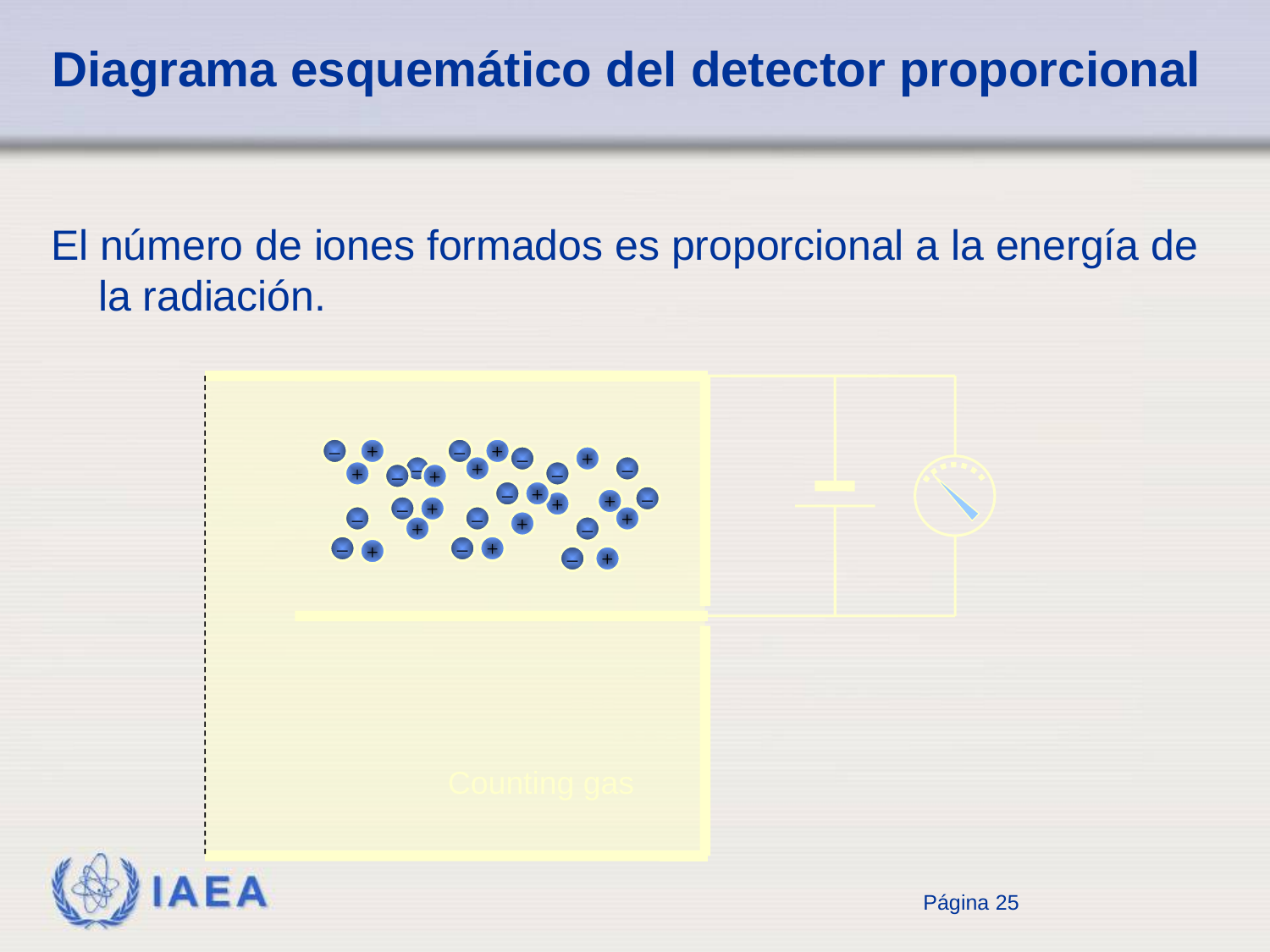

# Diagrama esquemático del detector proporcional
El número de iones formados es proporcional a la energía de la radiación.

–
+
–
+
–
+
–
+
–

+
–
–
+

–
+
–

+
+
–
+
–
–
+

+
+
–
–
–
+

+
–
+

Counting gas